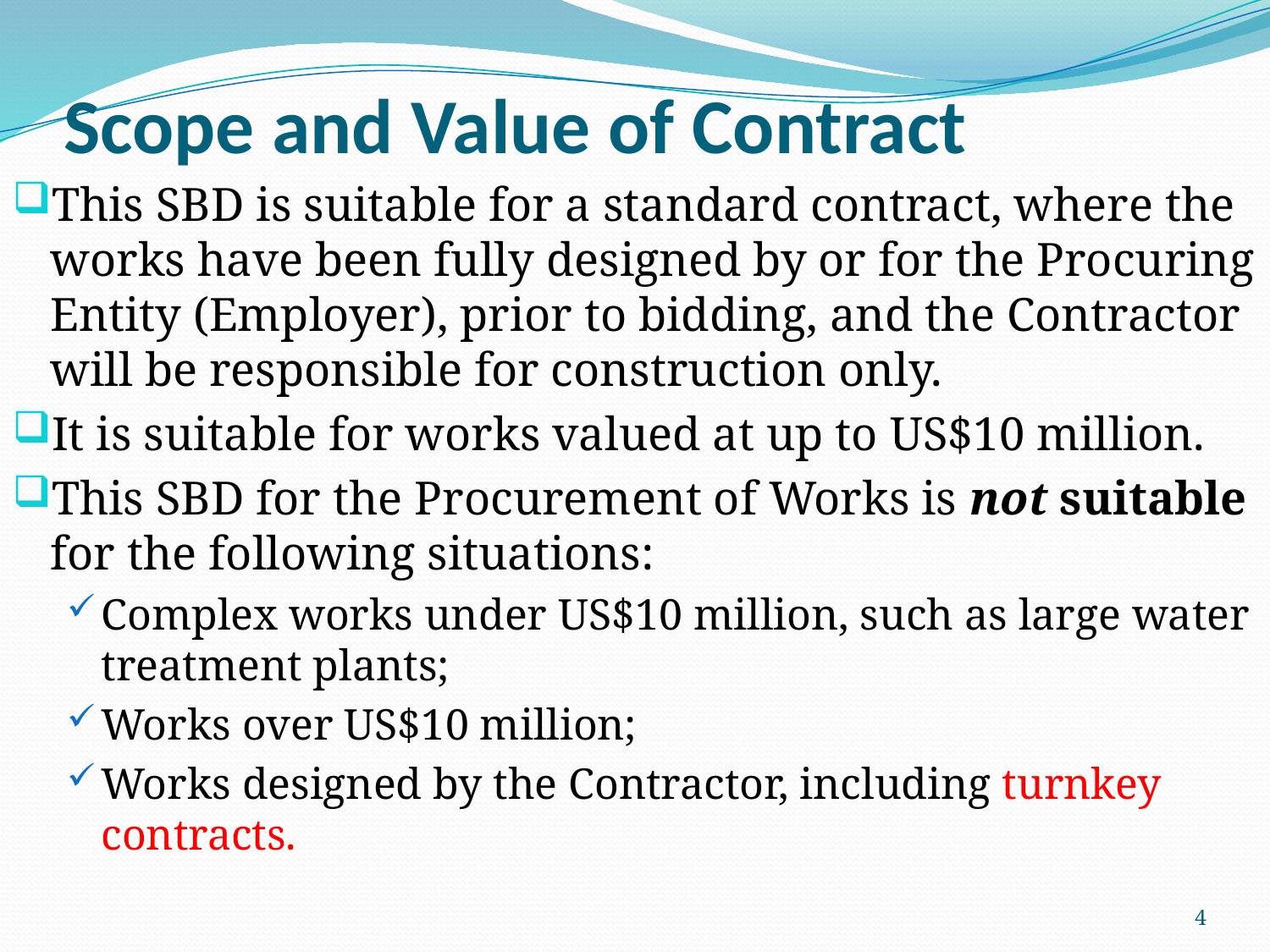

# Scope and Value of Contract
This SBD is suitable for a standard contract, where the works have been fully designed by or for the Procuring Entity (Employer), prior to bidding, and the Contractor will be responsible for construction only.
It is suitable for works valued at up to US$10 million.
This SBD for the Procurement of Works is not suitable for the following situations:
Complex works under US$10 million, such as large water treatment plants;
Works over US$10 million;
Works designed by the Contractor, including turnkey contracts.
4